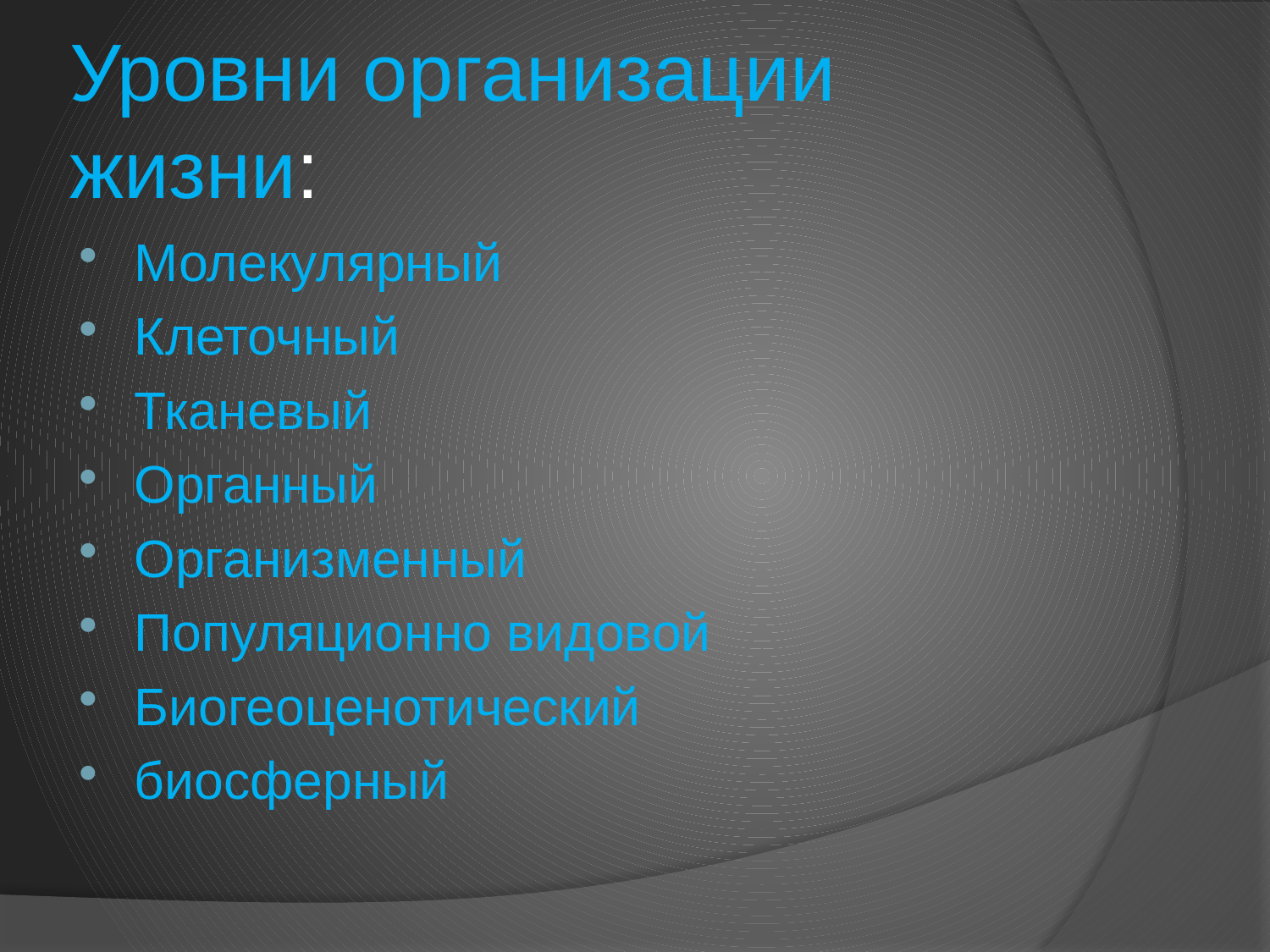

# Уровни организации жизни:
Молекулярный
Клеточный
Тканевый
Органный
Организменный
Популяционно видовой
Биогеоценотический
биосферный